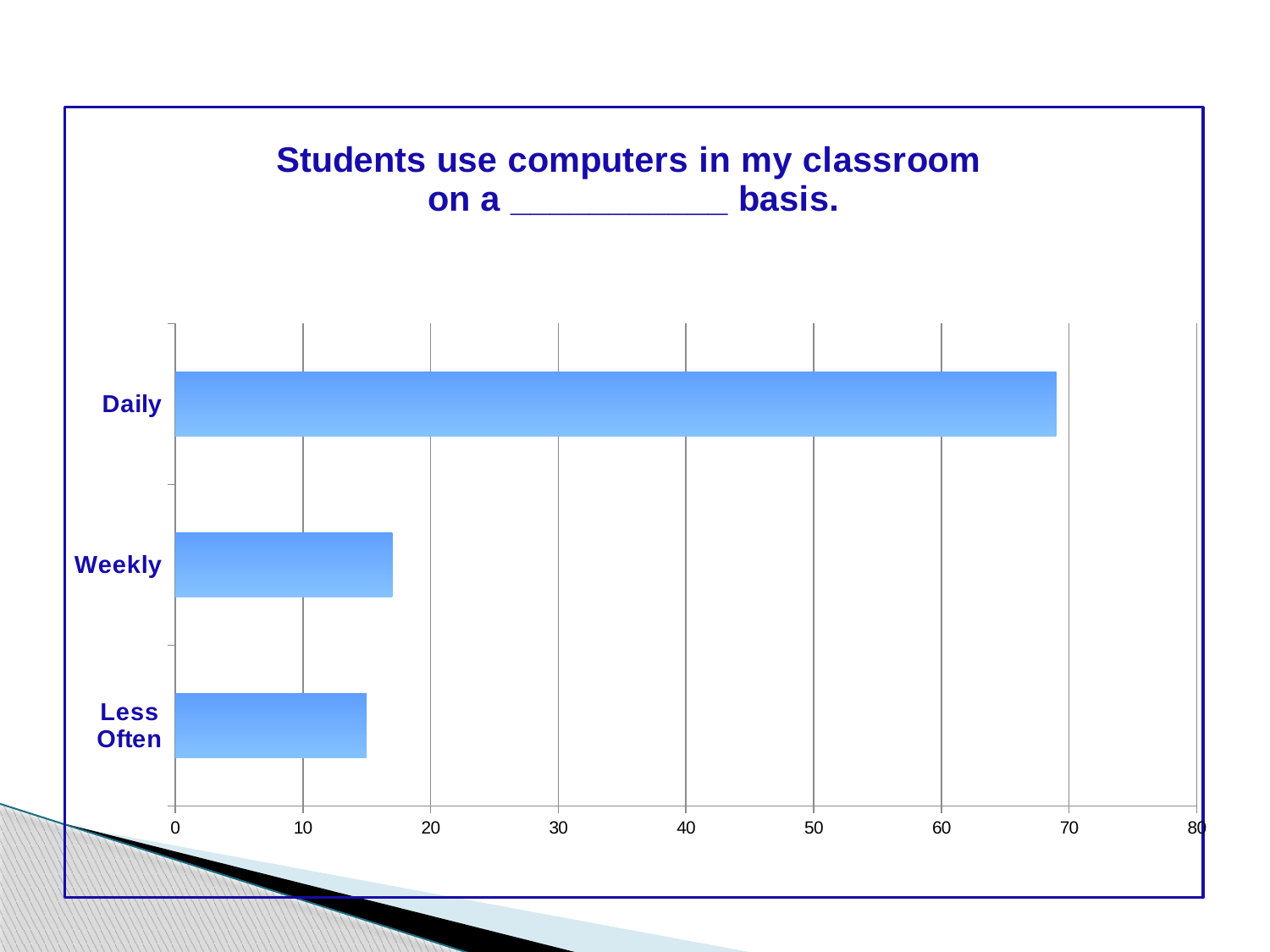

### Chart: Students use computers in my classroom
on a ___________ basis.

| Category | Total |
|---|---|
| Less Often | 15.0 |
| Weekly | 17.0 |
| Daily | 69.0 |